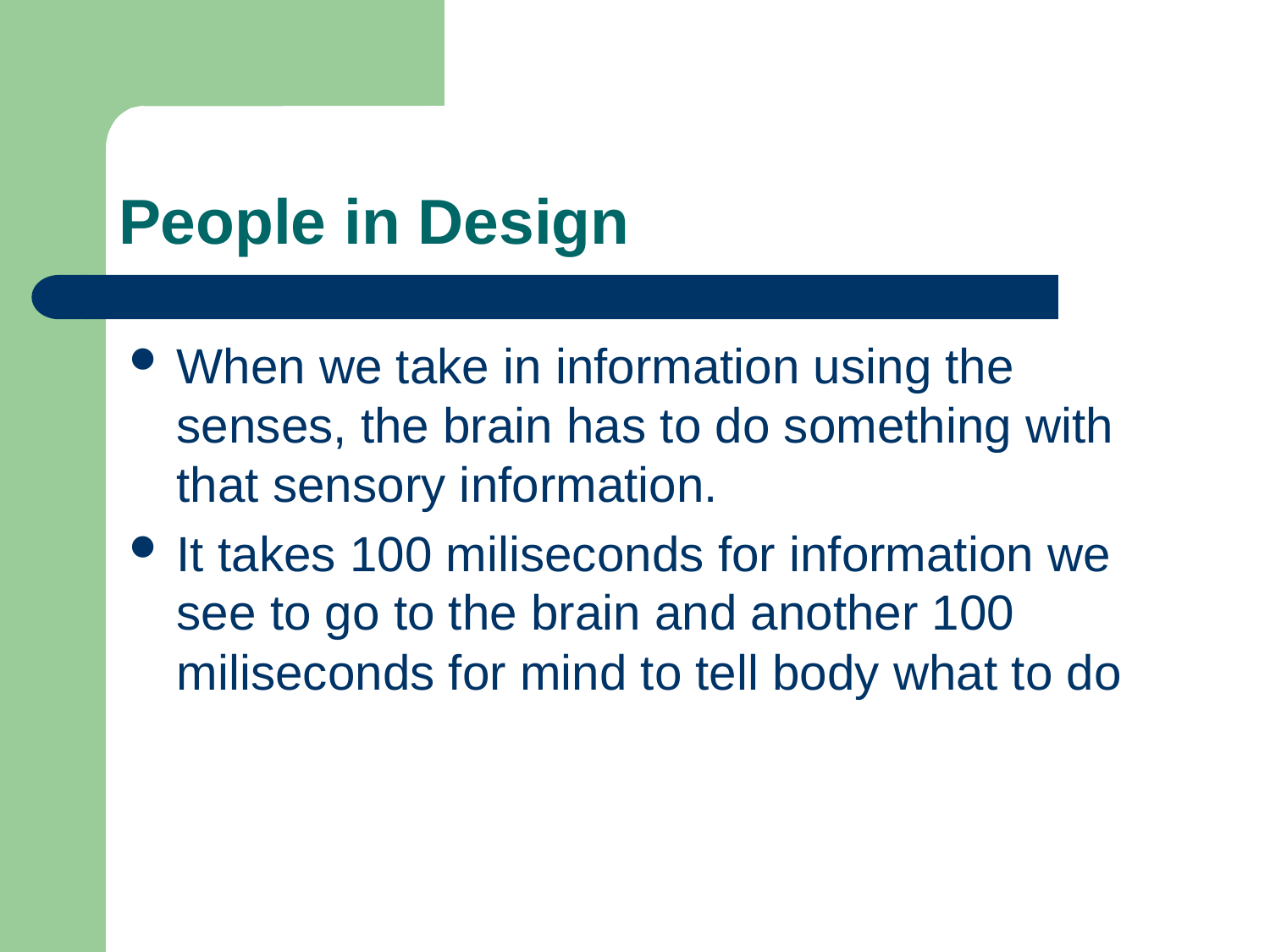

# People in Design
When we take in information using the senses, the brain has to do something with that sensory information.
It takes 100 miliseconds for information we see to go to the brain and another 100 miliseconds for mind to tell body what to do